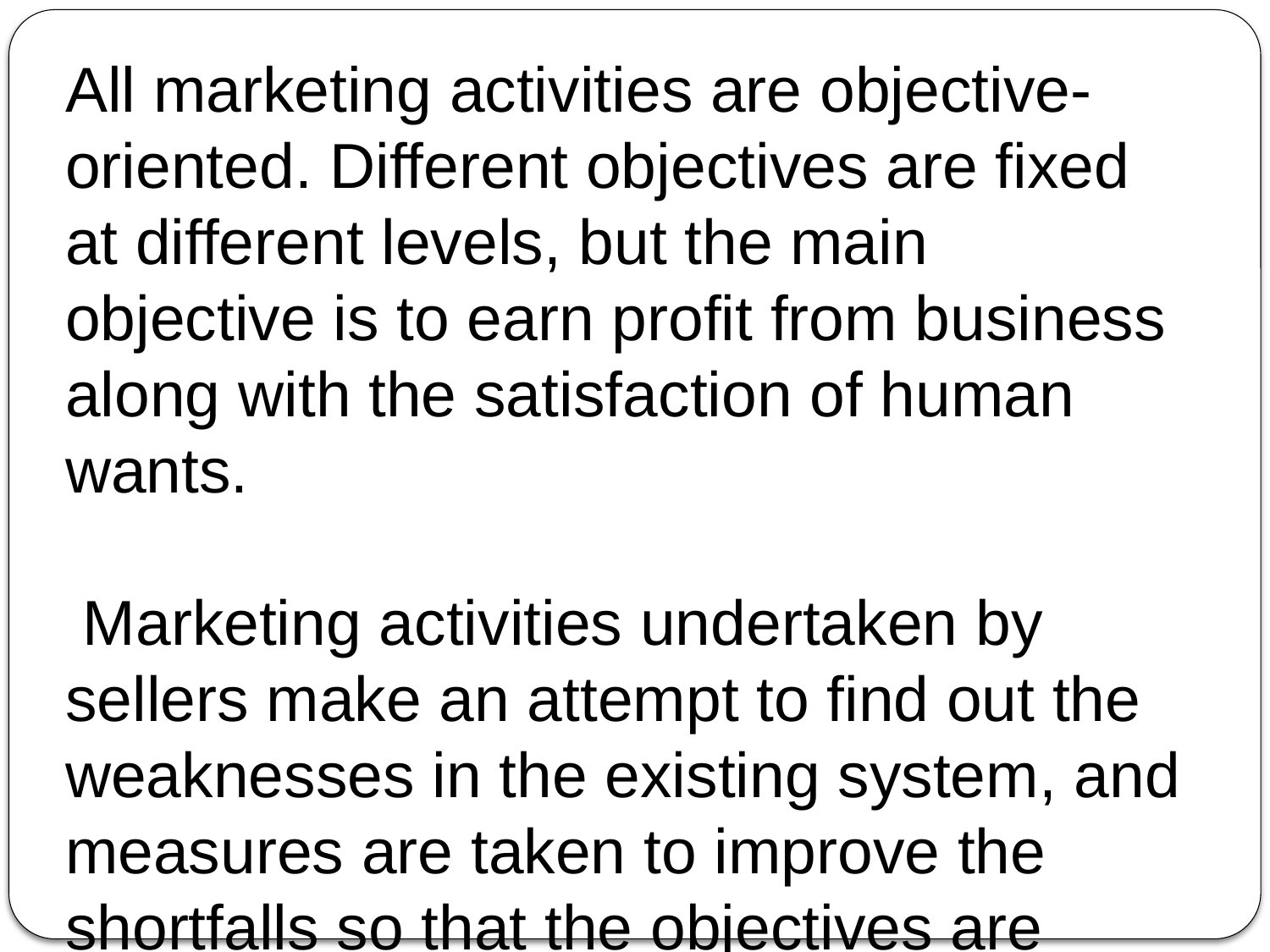

All marketing activities are objective-oriented. Different objectives are fixed at different levels, but the main objective is to earn profit from business along with the satisfac­tion of human wants.

 Marketing activities undertaken by sellers make an attempt to find out the weaknesses in the existing system, and measures are taken to improve the shortfalls so that the objectives are achieved.